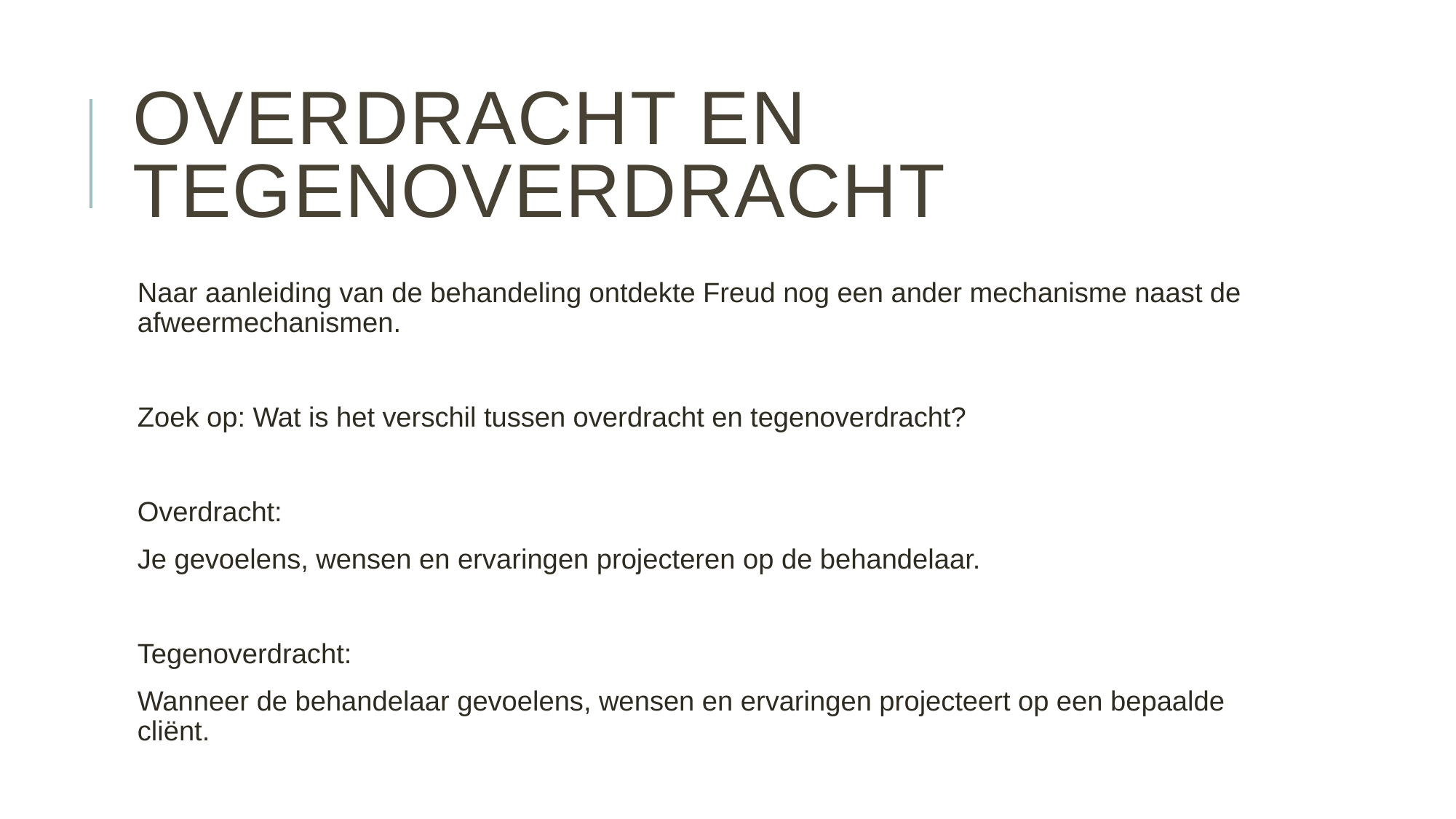

# Overdracht en tegenoverdracht
Naar aanleiding van de behandeling ontdekte Freud nog een ander mechanisme naast de afweermechanismen.

Zoek op: Wat is het verschil tussen overdracht en tegenoverdracht?

Overdracht:
Je gevoelens, wensen en ervaringen projecteren op de behandelaar.

Tegenoverdracht:
Wanneer de behandelaar gevoelens, wensen en ervaringen projecteert op een bepaalde cliënt.